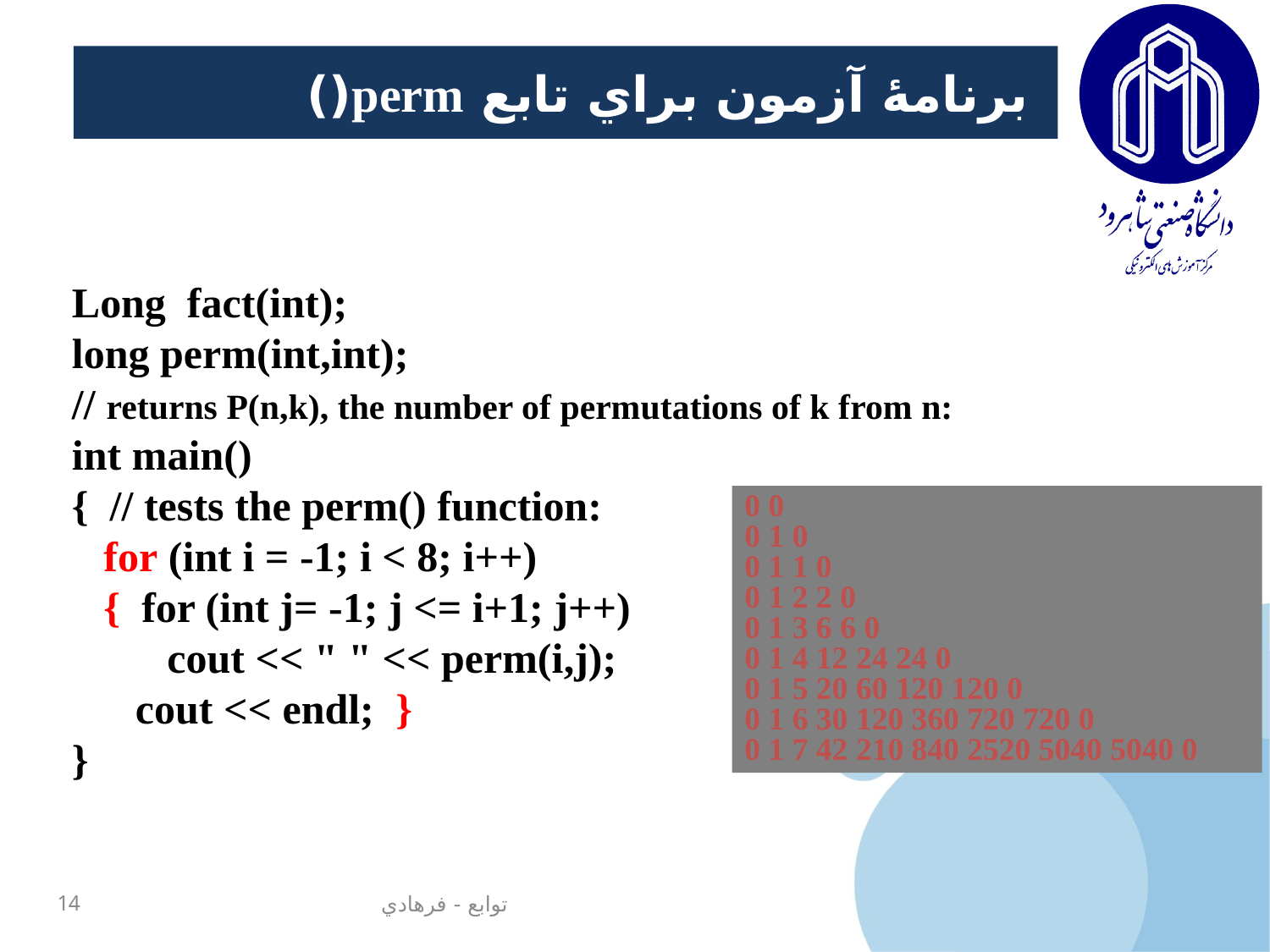

# برنامۀ آزمون براي تابع perm()
Long  fact(int);
long perm(int,int);
// returns P(n,k), the number of permutations of k from n:
int main()
{  // tests the perm() function:
   for (int i = -1; i < 8; i++)
   {  for (int j= -1; j <= i+1; j++)
         cout << " " << perm(i,j);
      cout << endl;  }
}
0 0
0 1 0
0 1 1 0
0 1 2 2 0
0 1 3 6 6 0
0 1 4 12 24 24 0
0 1 5 20 60 120 120 0
0 1 6 30 120 360 720 720 0
0 1 7 42 210 840 2520 5040 5040 0
14
توابع - فرهادي